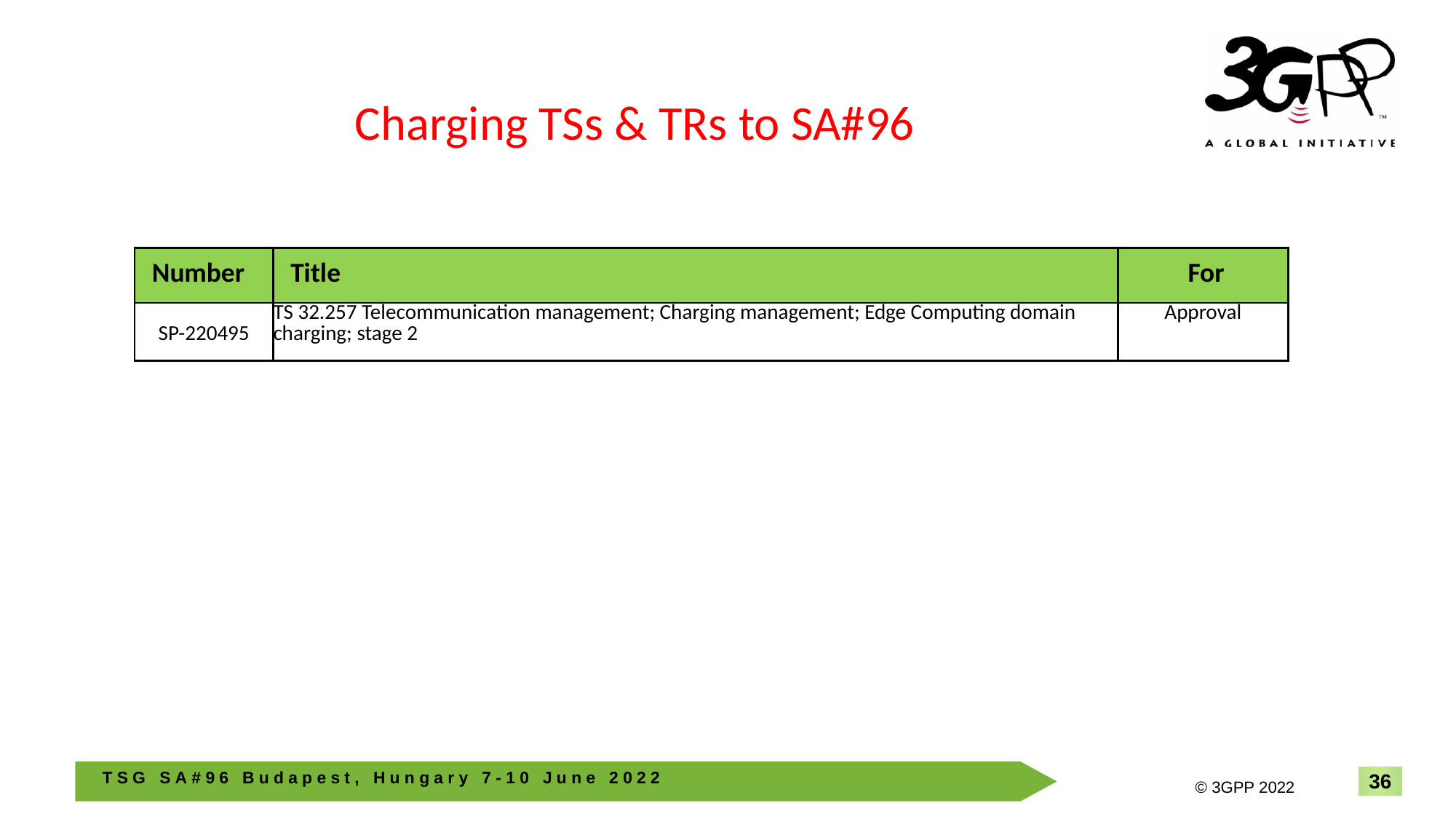

Charging TSs & TRs to SA#96
| Number | Title | For |
| --- | --- | --- |
| SP-220495 | TS 32.257 Telecommunication management; Charging management; Edge Computing domain charging; stage 2 | Approval |